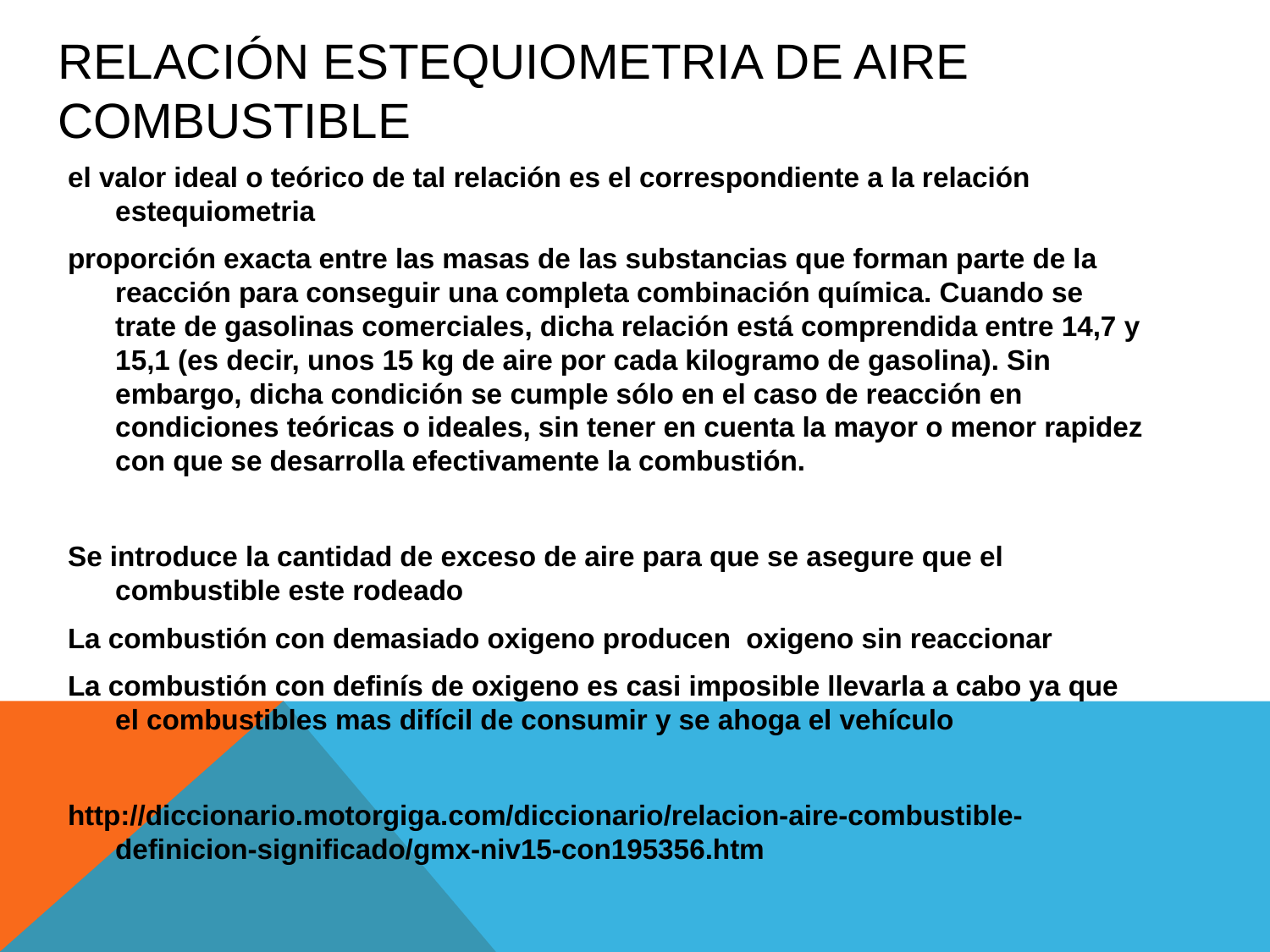

# Relación estequiometria de aire combustible
el valor ideal o teórico de tal relación es el correspondiente a la relación estequiometria
proporción exacta entre las masas de las substancias que forman parte de la reacción para conseguir una completa combinación química. Cuando se trate de gasolinas comerciales, dicha relación está comprendida entre 14,7 y 15,1 (es decir, unos 15 kg de aire por cada kilogramo de gasolina). Sin embargo, dicha condición se cumple sólo en el caso de reacción en condiciones teóricas o ideales, sin tener en cuenta la mayor o menor rapidez con que se desarrolla efectivamente la combustión.

Se introduce la cantidad de exceso de aire para que se asegure que el combustible este rodeado
La combustión con demasiado oxigeno producen  oxigeno sin reaccionar
La combustión con definís de oxigeno es casi imposible llevarla a cabo ya que el combustibles mas difícil de consumir y se ahoga el vehículo

http://diccionario.motorgiga.com/diccionario/relacion-aire-combustible-definicion-significado/gmx-niv15-con195356.htm